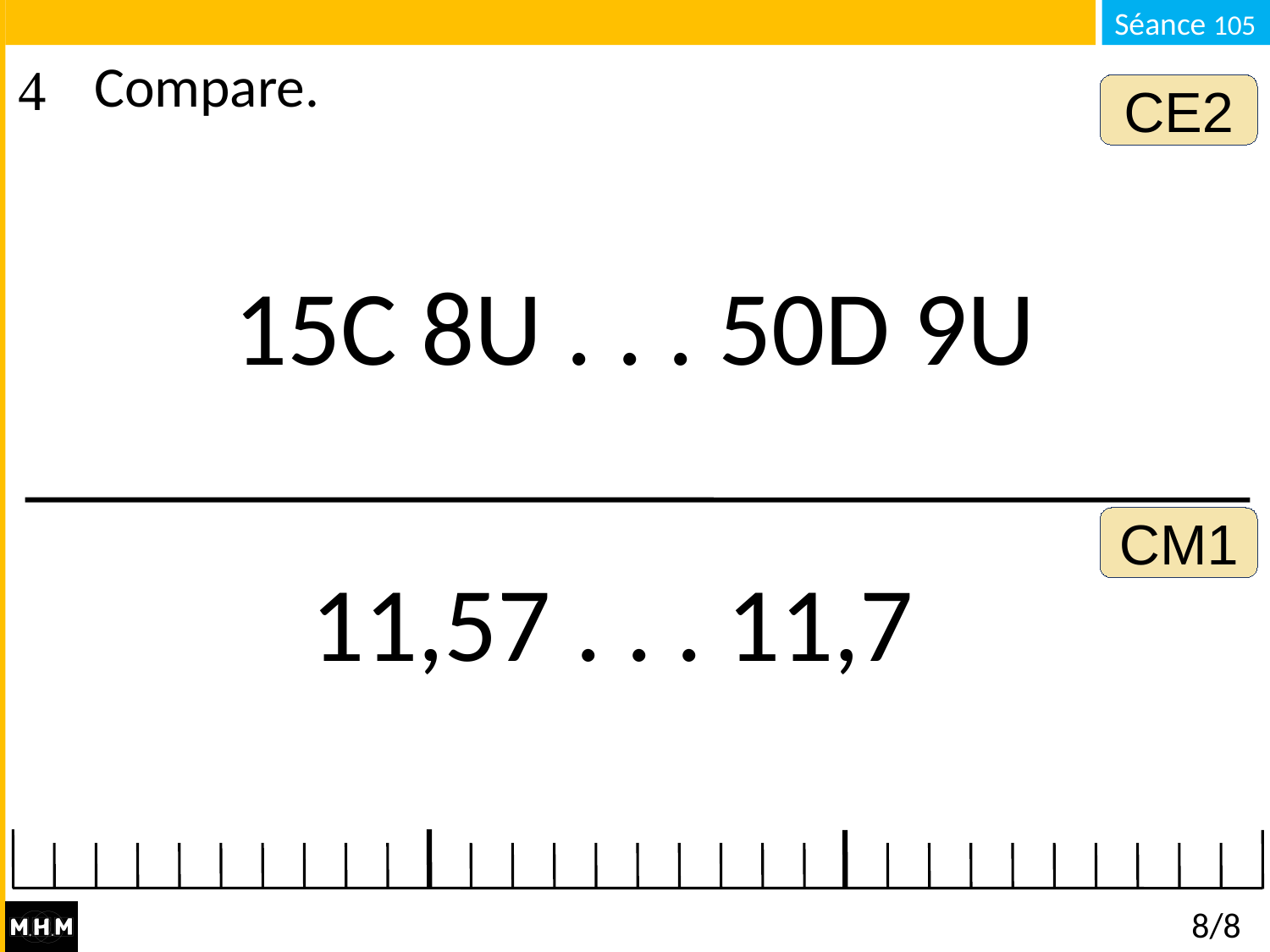

# Compare.
CE2
15C 8U . . . 50D 9U

CM1
11,57 . . . 11,7
8/8